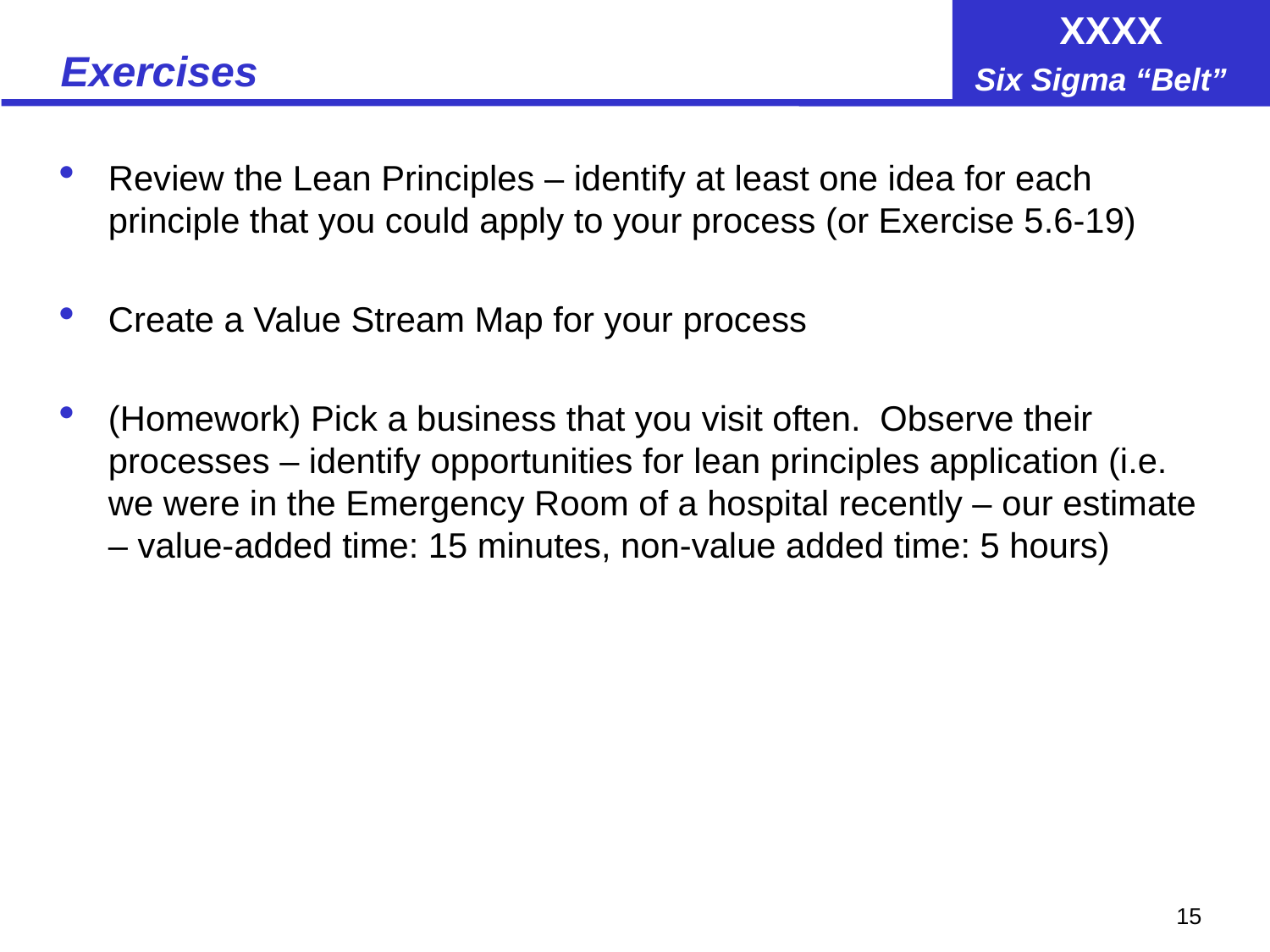

# Exercises
Review the Lean Principles – identify at least one idea for each principle that you could apply to your process (or Exercise 5.6-19)

Create a Value Stream Map for your process

(Homework) Pick a business that you visit often.  Observe their processes – identify opportunities for lean principles application (i.e. we were in the Emergency Room of a hospital recently – our estimate – value-added time: 15 minutes, non-value added time: 5 hours)